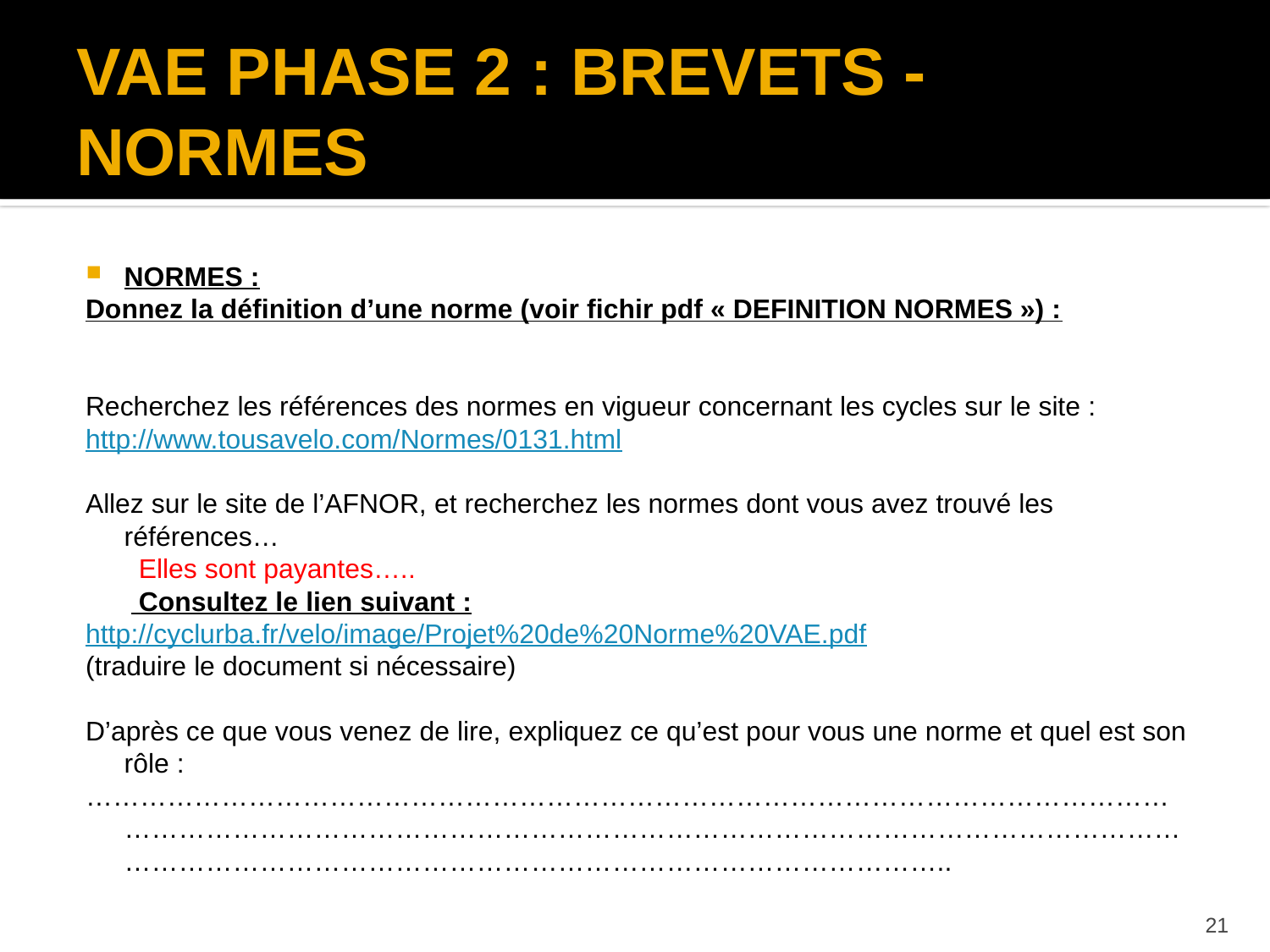

# VAE PHASE 2 : BREVETS - NORMES
NORMES :
Donnez la définition d’une norme (voir fichir pdf « DEFINITION NORMES ») :

Recherchez les références des normes en vigueur concernant les cycles sur le site :
http://www.tousavelo.com/Normes/0131.html

Allez sur le site de l’AFNOR, et recherchez les normes dont vous avez trouvé les références…
       Elles sont payantes…..
       Consultez le lien suivant :
http://cyclurba.fr/velo/image/Projet%20de%20Norme%20VAE.pdf
(traduire le document si nécessaire)

D’après ce que vous venez de lire, expliquez ce qu’est pour vous une norme et quel est son rôle :
…………………………………………………………………………………………………………………………………………………………………………………………………………………………………………………………………………………………………..

21